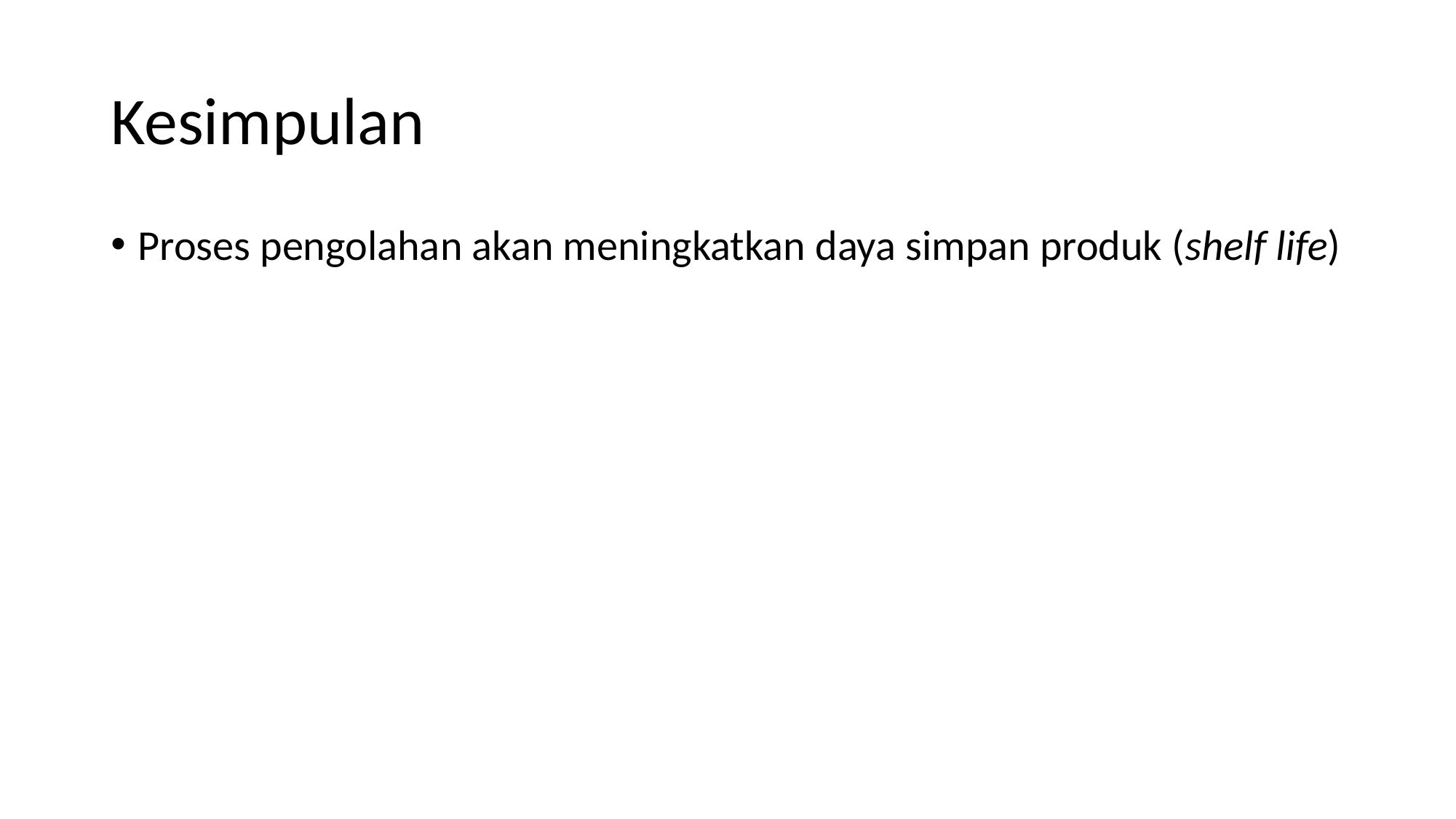

# Kesimpulan
Proses pengolahan akan meningkatkan daya simpan produk (shelf life)